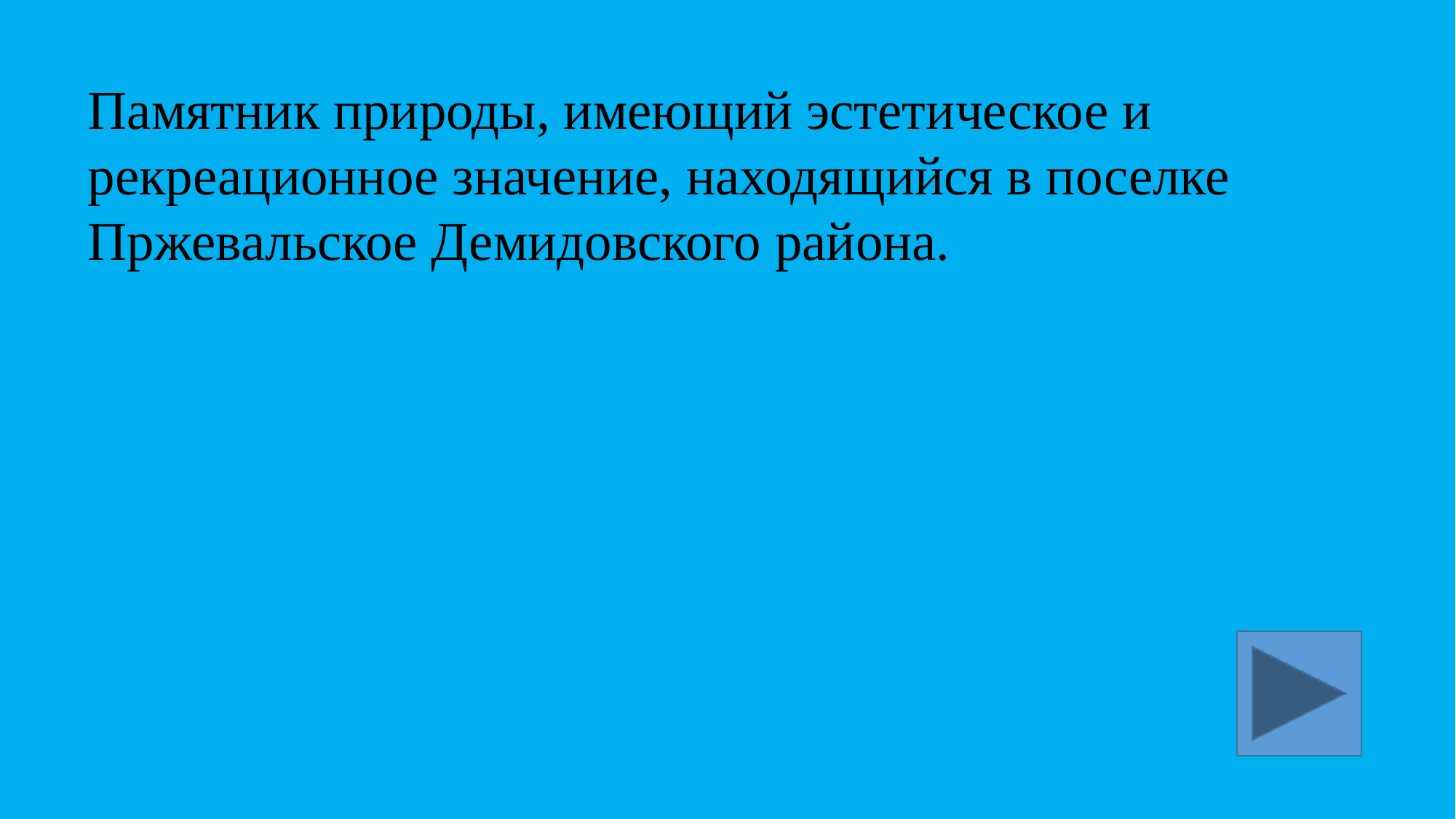

Памятник природы, имеющий эстетическое и рекреационное значение, находящийся в поселке Пржевальское Демидовского района.